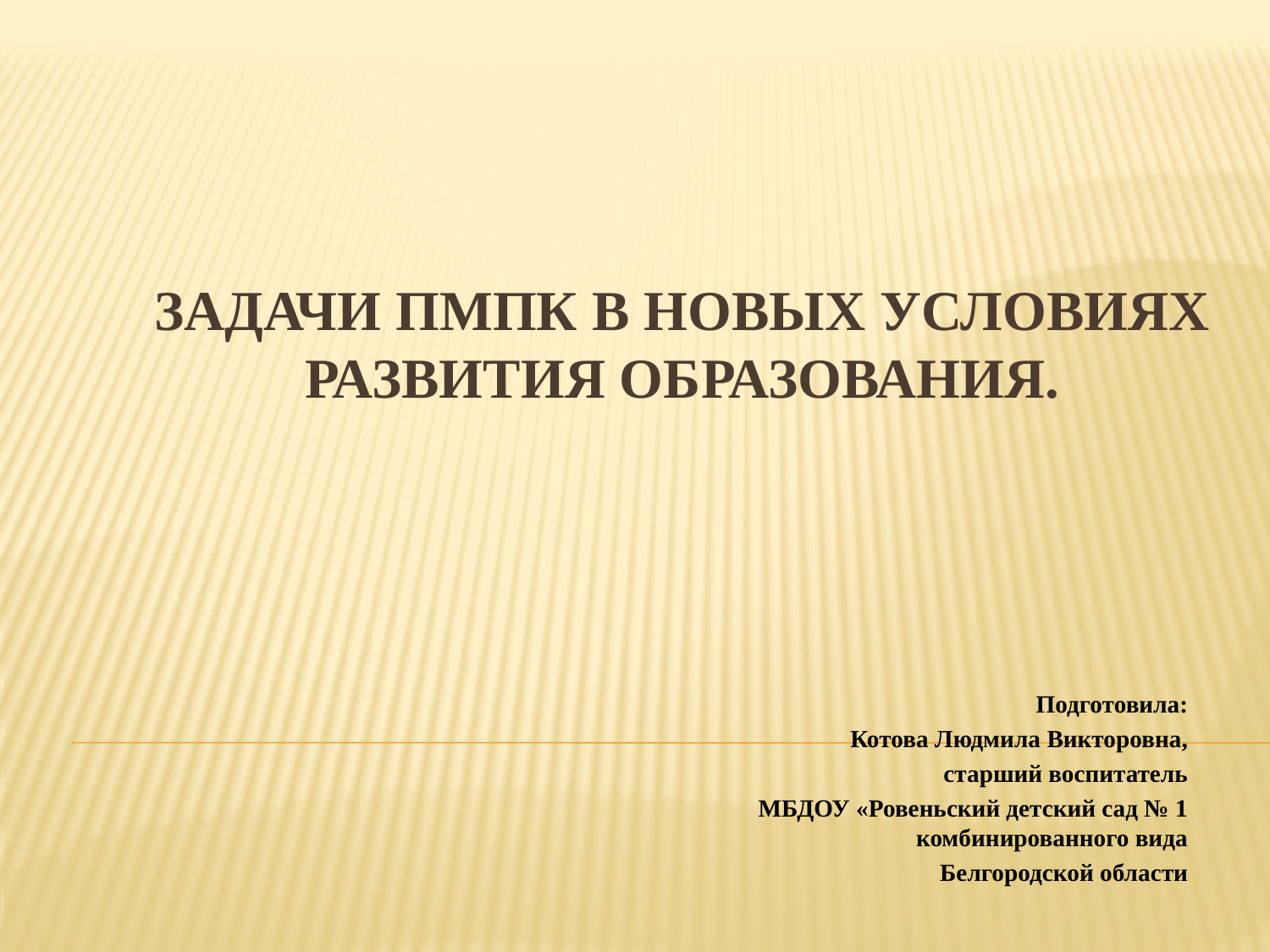

# Задачи ПМПк в новых условиях развития образования.
Подготовила:
Котова Людмила Викторовна,
старший воспитатель
МБДОУ «Ровеньский детский сад № 1 комбинированного вида
Белгородской области